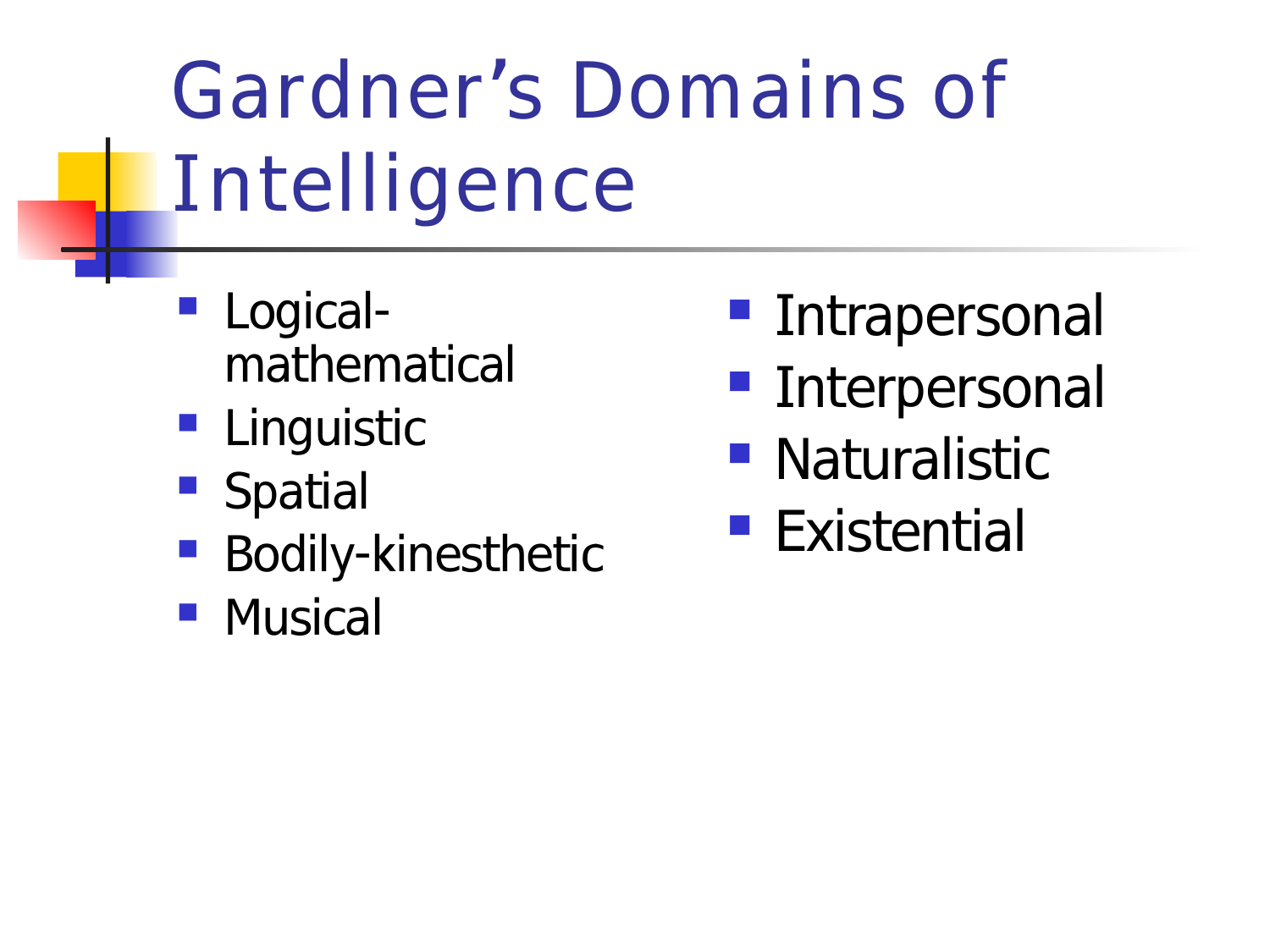

# Gardner’s Domains of Intelligence
Logical-mathematical
Linguistic
Spatial
Bodily-kinesthetic
Musical
Intrapersonal
Interpersonal
Naturalistic
Existential